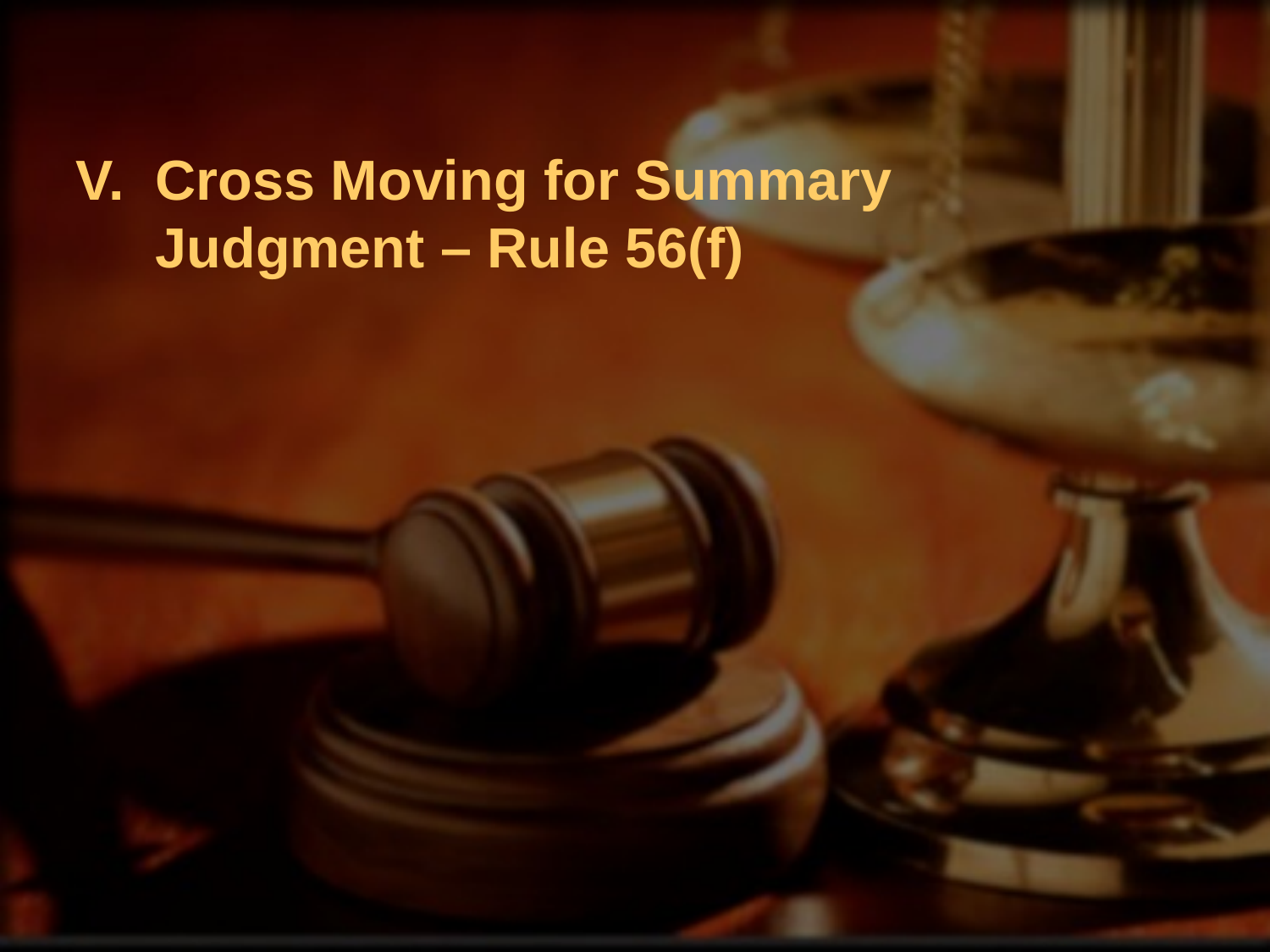

Cross Moving for Summary Judgment – Rule 56(f)